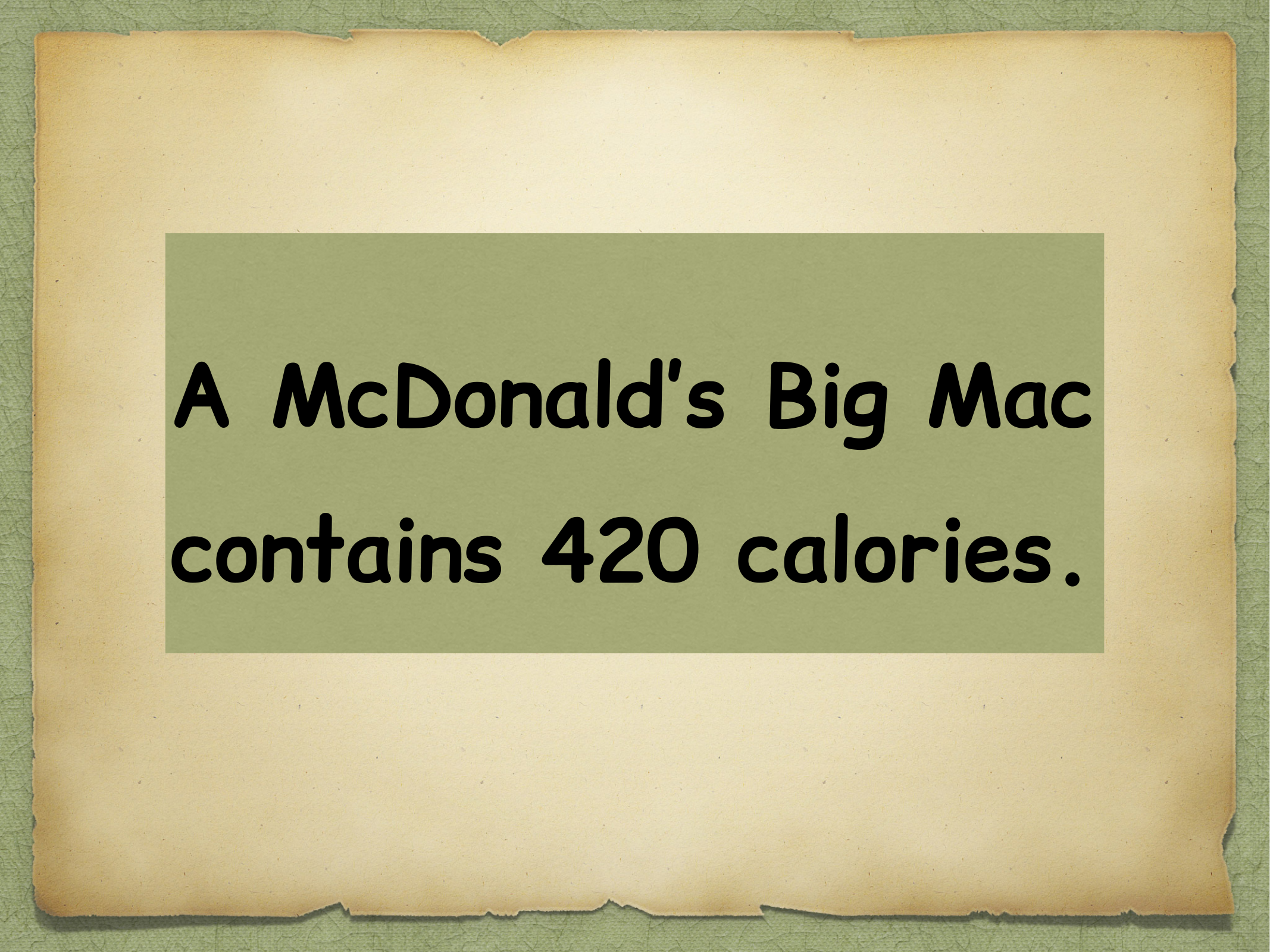

A McDonald’s Big Mac contains 420 calories.